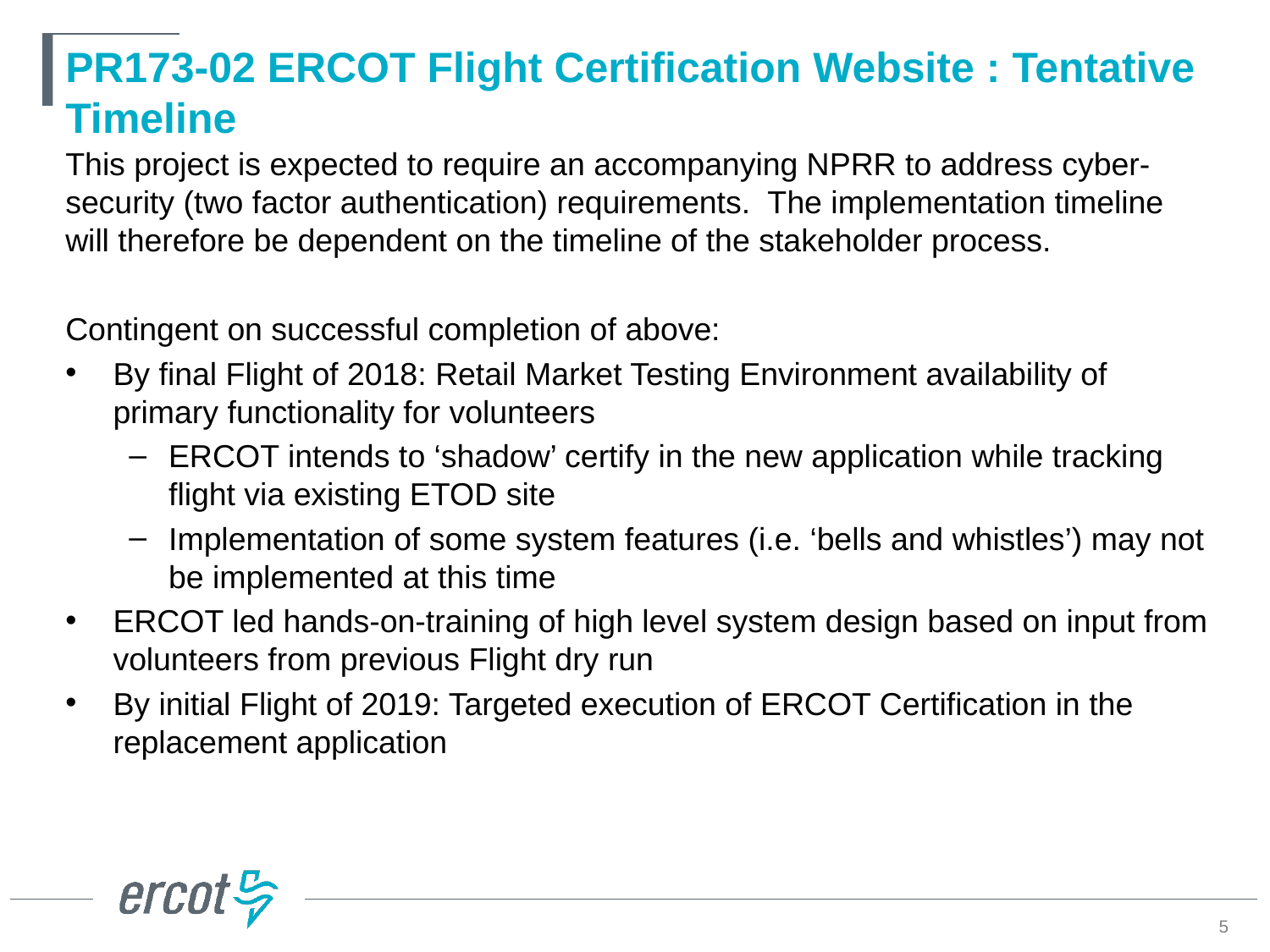

# PR173-02 ERCOT Flight Certification Website : Tentative Timeline
This project is expected to require an accompanying NPRR to address cyber-security (two factor authentication) requirements.  The implementation timeline will therefore be dependent on the timeline of the stakeholder process.

Contingent on successful completion of above:
By final Flight of 2018: Retail Market Testing Environment availability of primary functionality for volunteers
ERCOT intends to ‘shadow’ certify in the new application while tracking flight via existing ETOD site
Implementation of some system features (i.e. ‘bells and whistles’) may not be implemented at this time
ERCOT led hands-on-training of high level system design based on input from volunteers from previous Flight dry run
By initial Flight of 2019: Targeted execution of ERCOT Certification in the replacement application